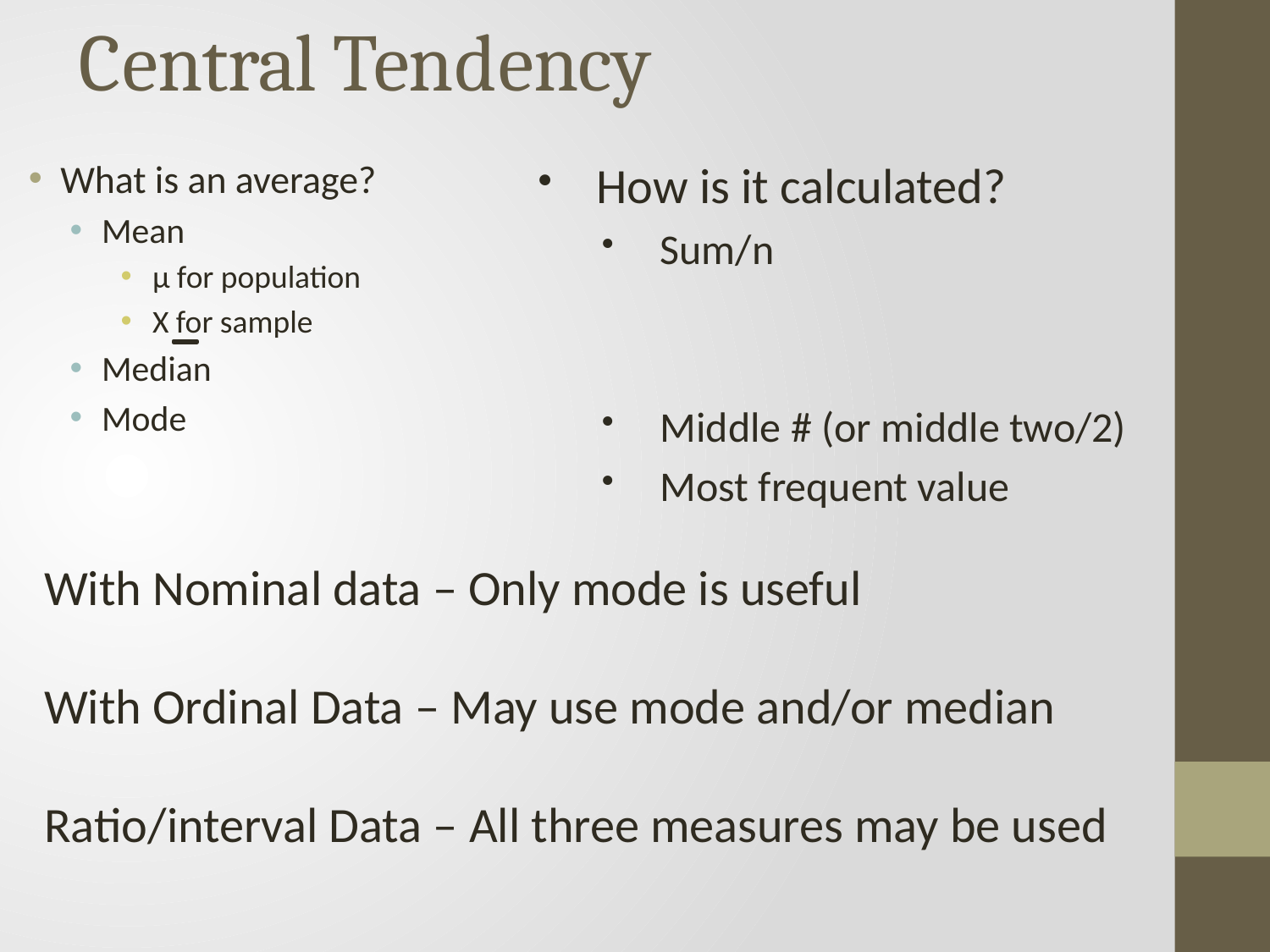

# Central Tendency
What is an average?
Mean
μ for population
X for sample
Median
Mode
How is it calculated?
Sum/n

Middle # (or middle two/2)
Most frequent value

With Nominal data – Only mode is useful

With Ordinal Data – May use mode and/or median

Ratio/interval Data – All three measures may be used